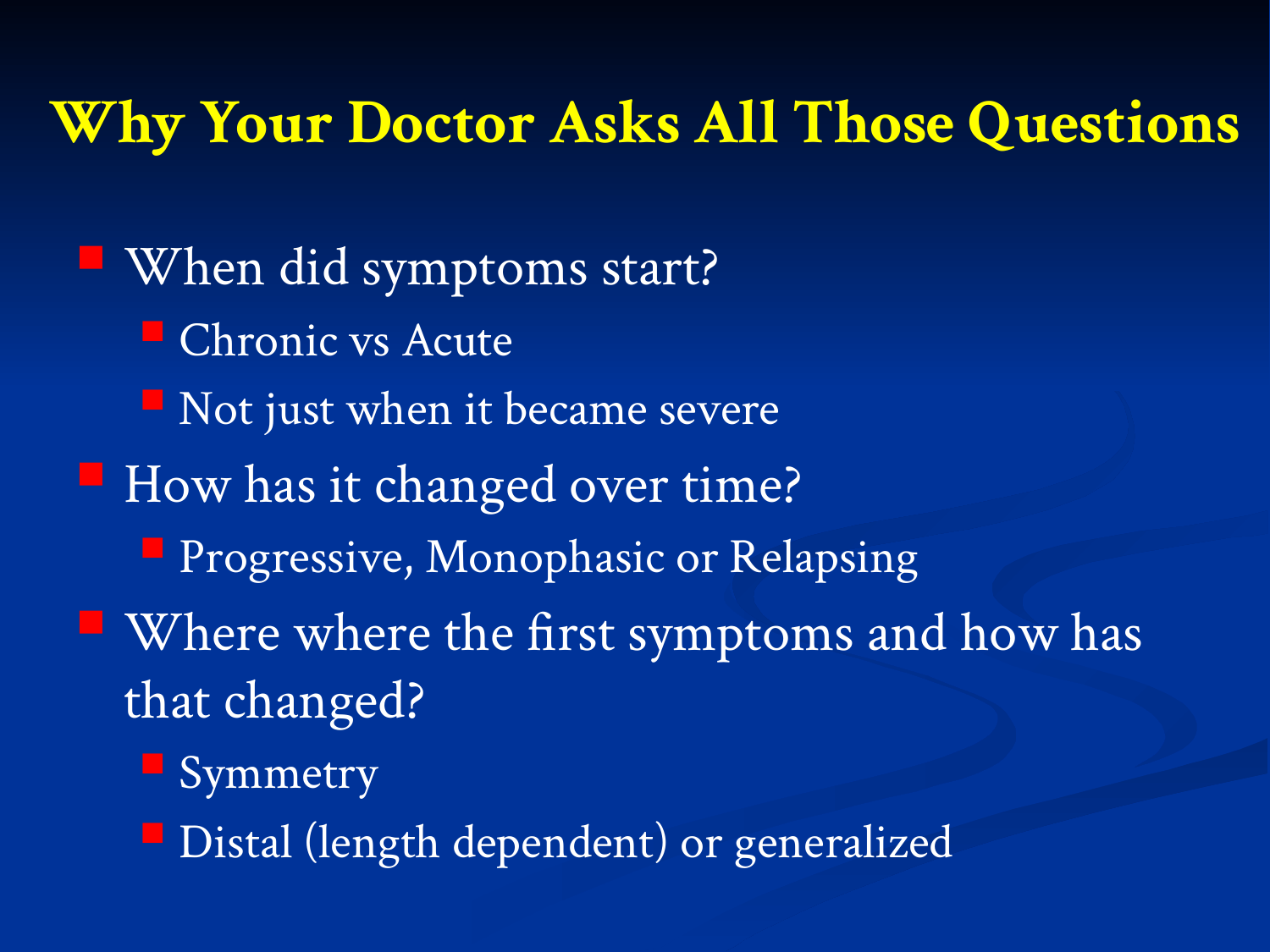

# Why Your Doctor Asks All Those Questions
When did symptoms start?
Chronic vs Acute
Not just when it became severe
How has it changed over time?
Progressive, Monophasic or Relapsing
Where where the first symptoms and how has that changed?
Symmetry
Distal (length dependent) or generalized